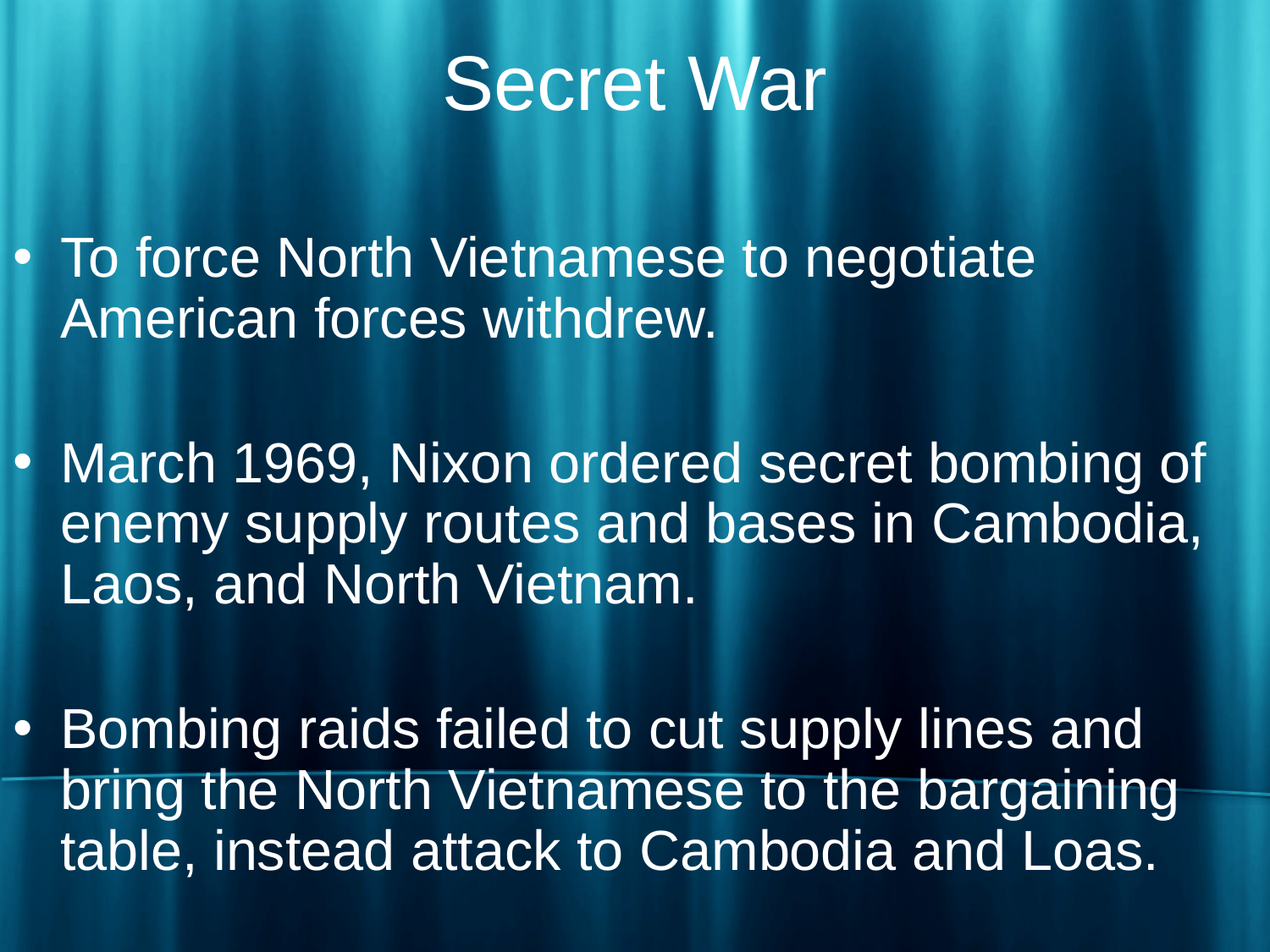

# Secret War
To force North Vietnamese to negotiate American forces withdrew.

March 1969, Nixon ordered secret bombing of enemy supply routes and bases in Cambodia, Laos, and North Vietnam.

Bombing raids failed to cut supply lines and bring the North Vietnamese to the bargaining table, instead attack to Cambodia and Loas.